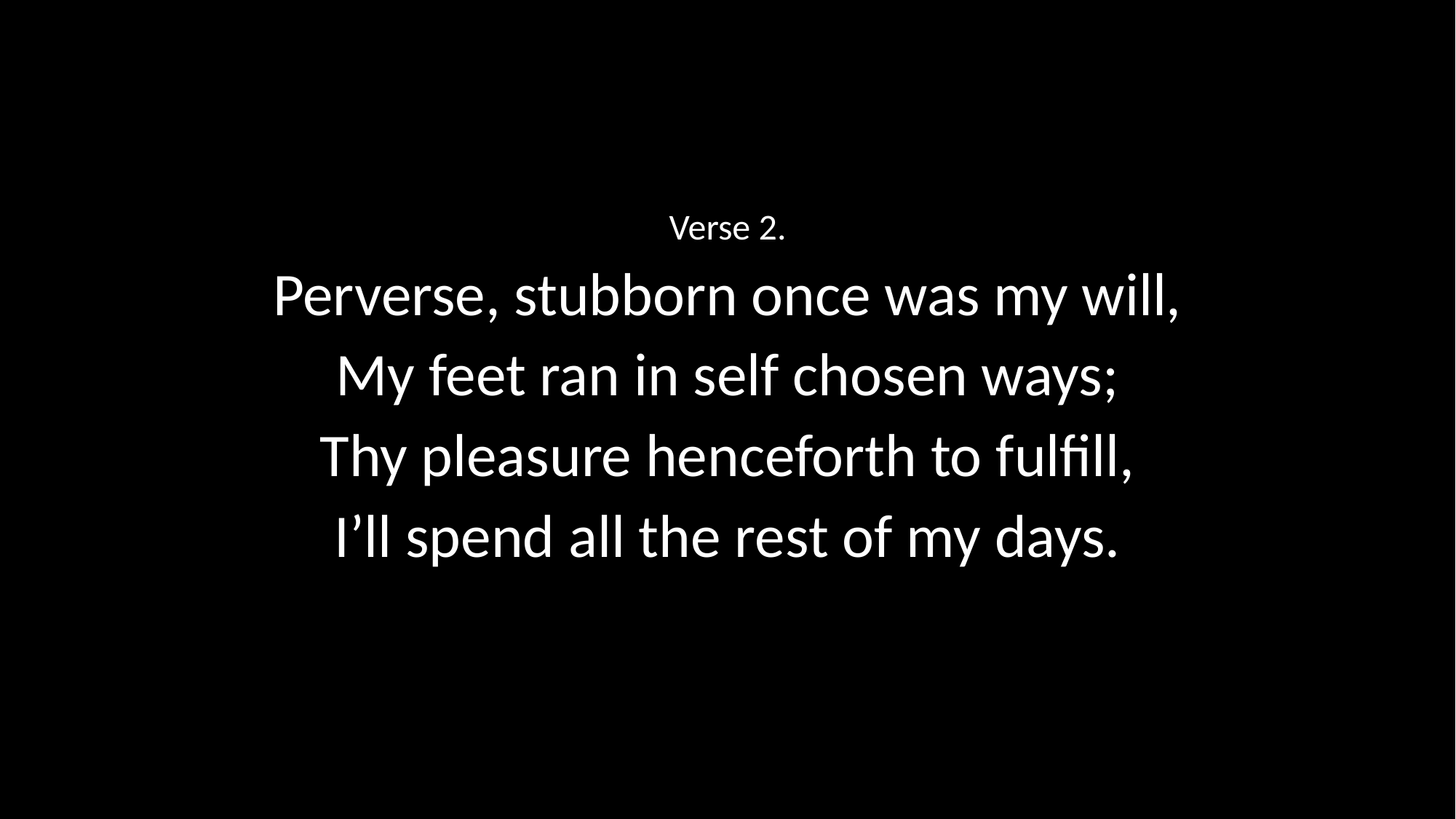

Verse 2.
Perverse, stubborn once was my will,
My feet ran in self chosen ways;
Thy pleasure henceforth to fulfill,
I’ll spend all the rest of my days.